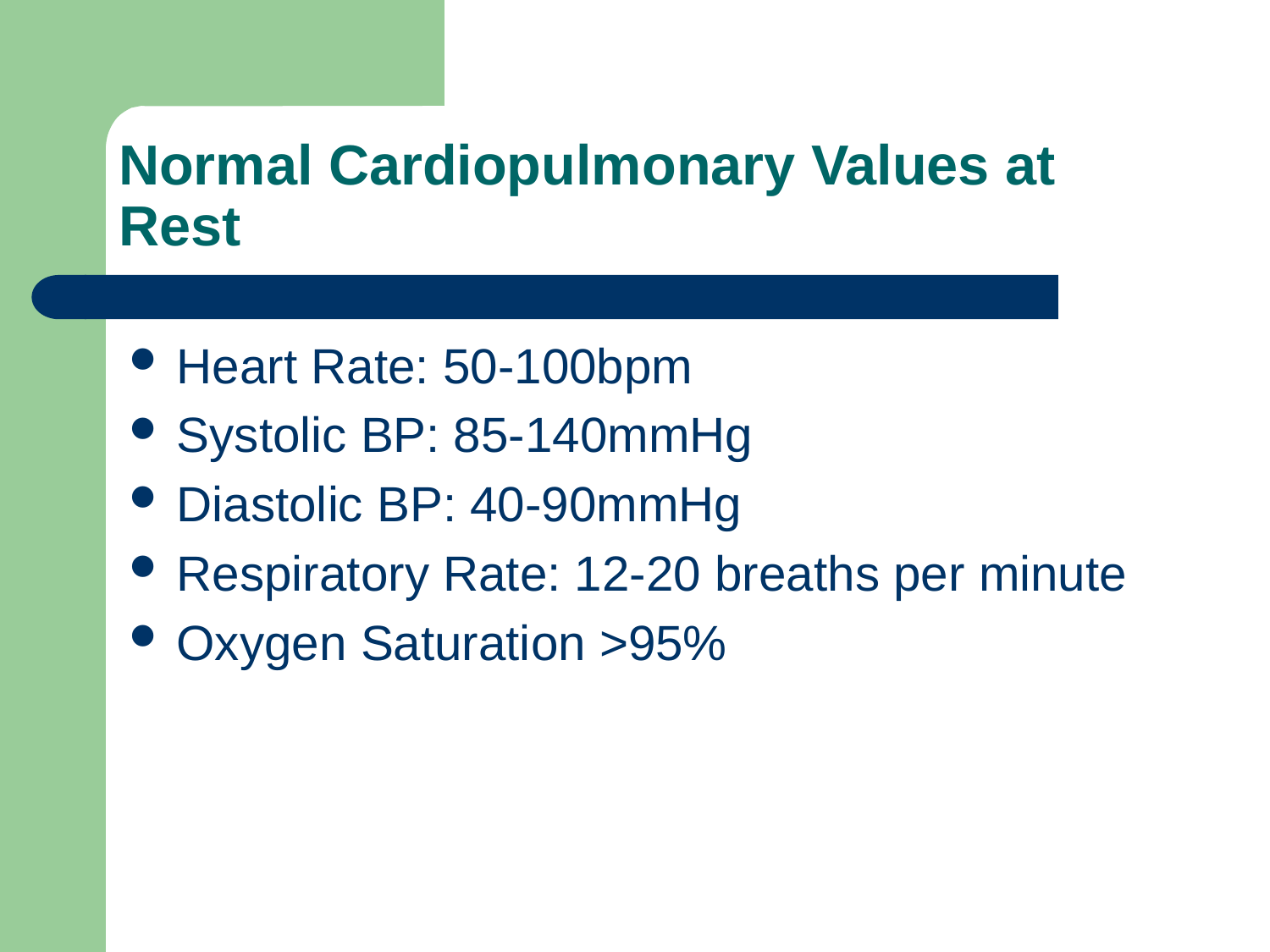

# Normal Cardiopulmonary Values at Rest
Heart Rate: 50-100bpm
Systolic BP: 85-140mmHg
Diastolic BP: 40-90mmHg
Respiratory Rate: 12-20 breaths per minute
Oxygen Saturation >95%